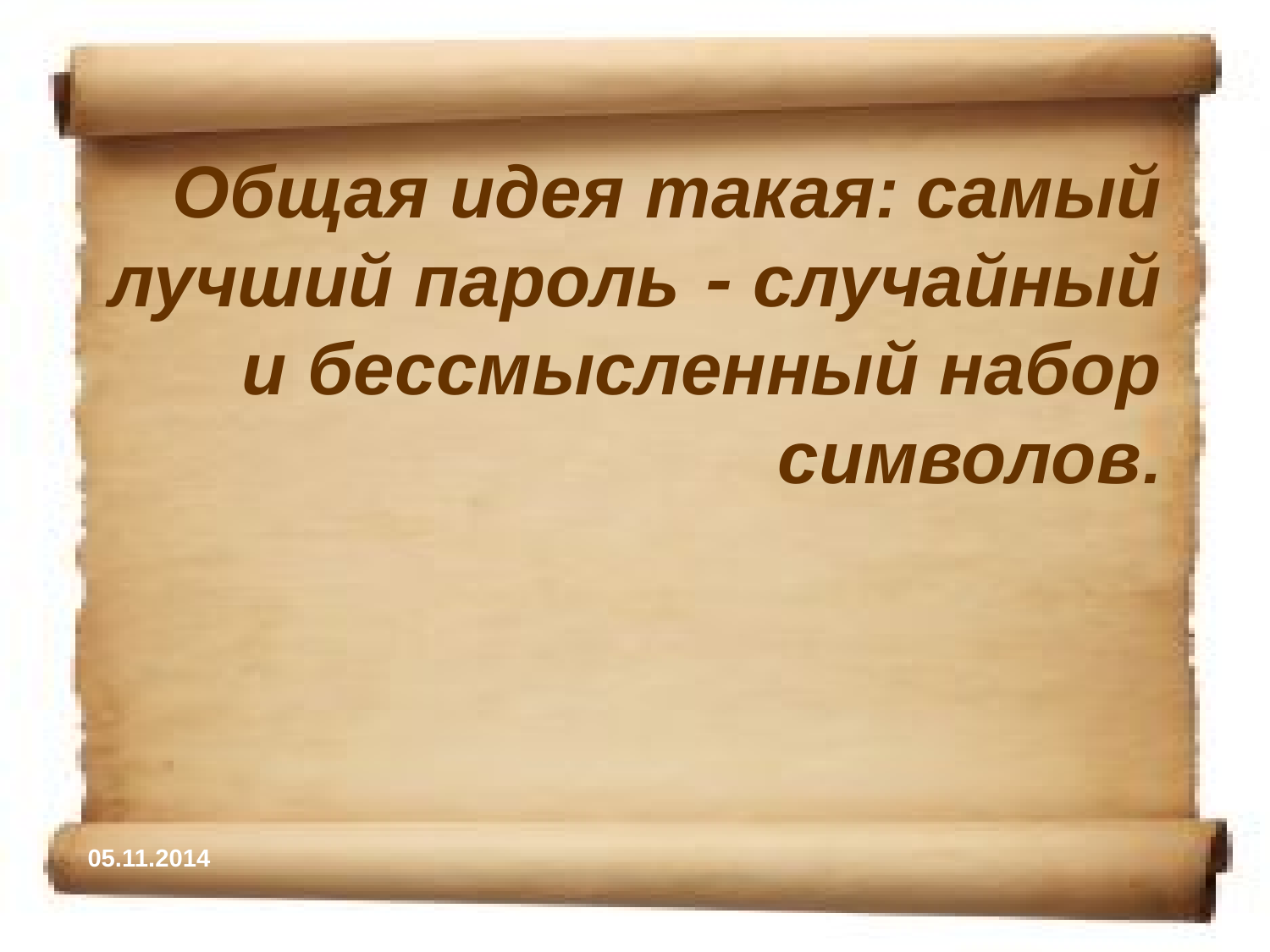

# Общая идея такая: самый лучший пароль - случайный и бессмысленный набор символов.
05.11.2014